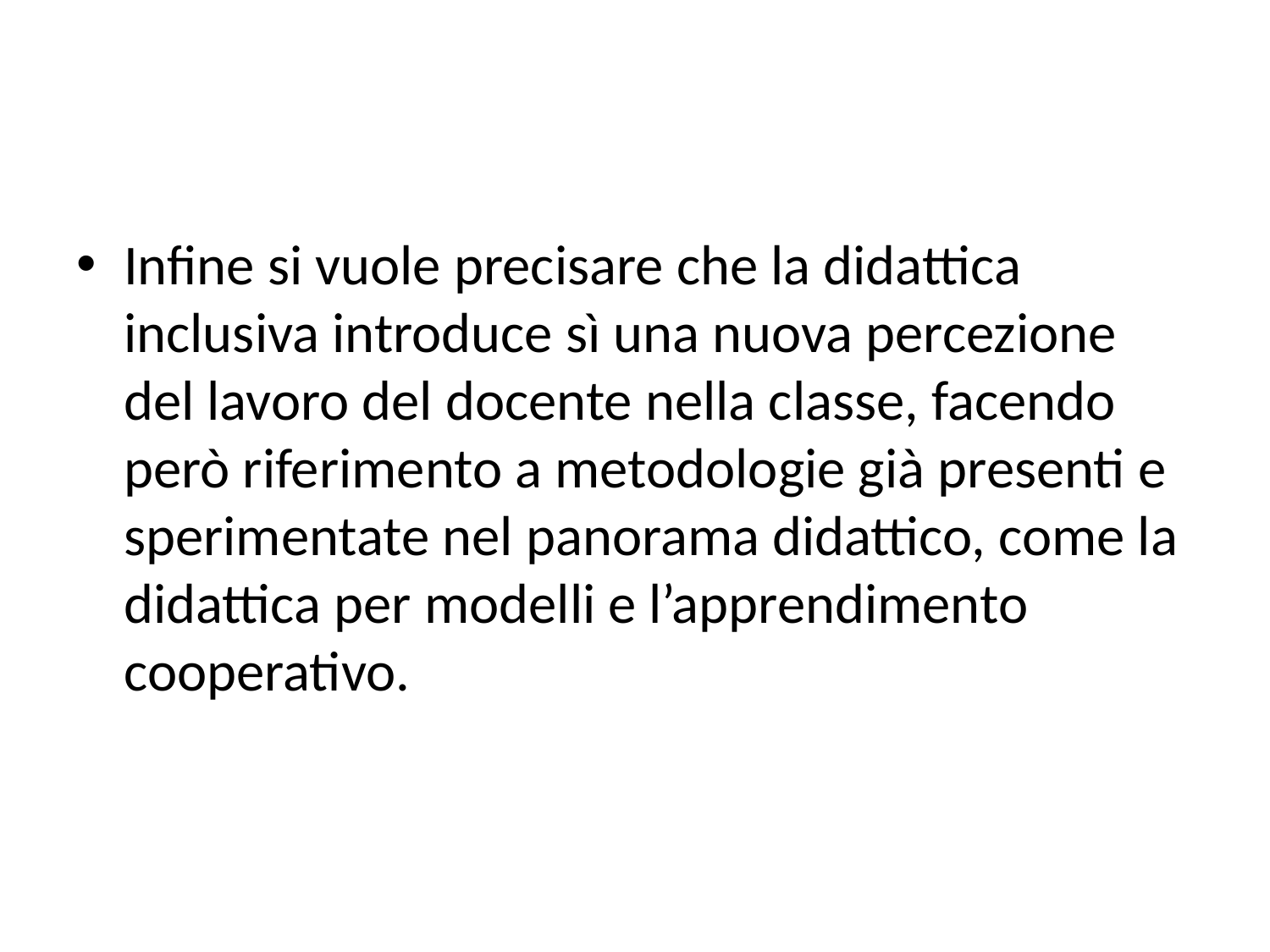

#
Infine si vuole precisare che la didattica inclusiva introduce sì una nuova percezione del lavoro del docente nella classe, facendo però riferimento a metodologie già presenti e sperimentate nel panorama didattico, come la didattica per modelli e l’apprendimento cooperativo.